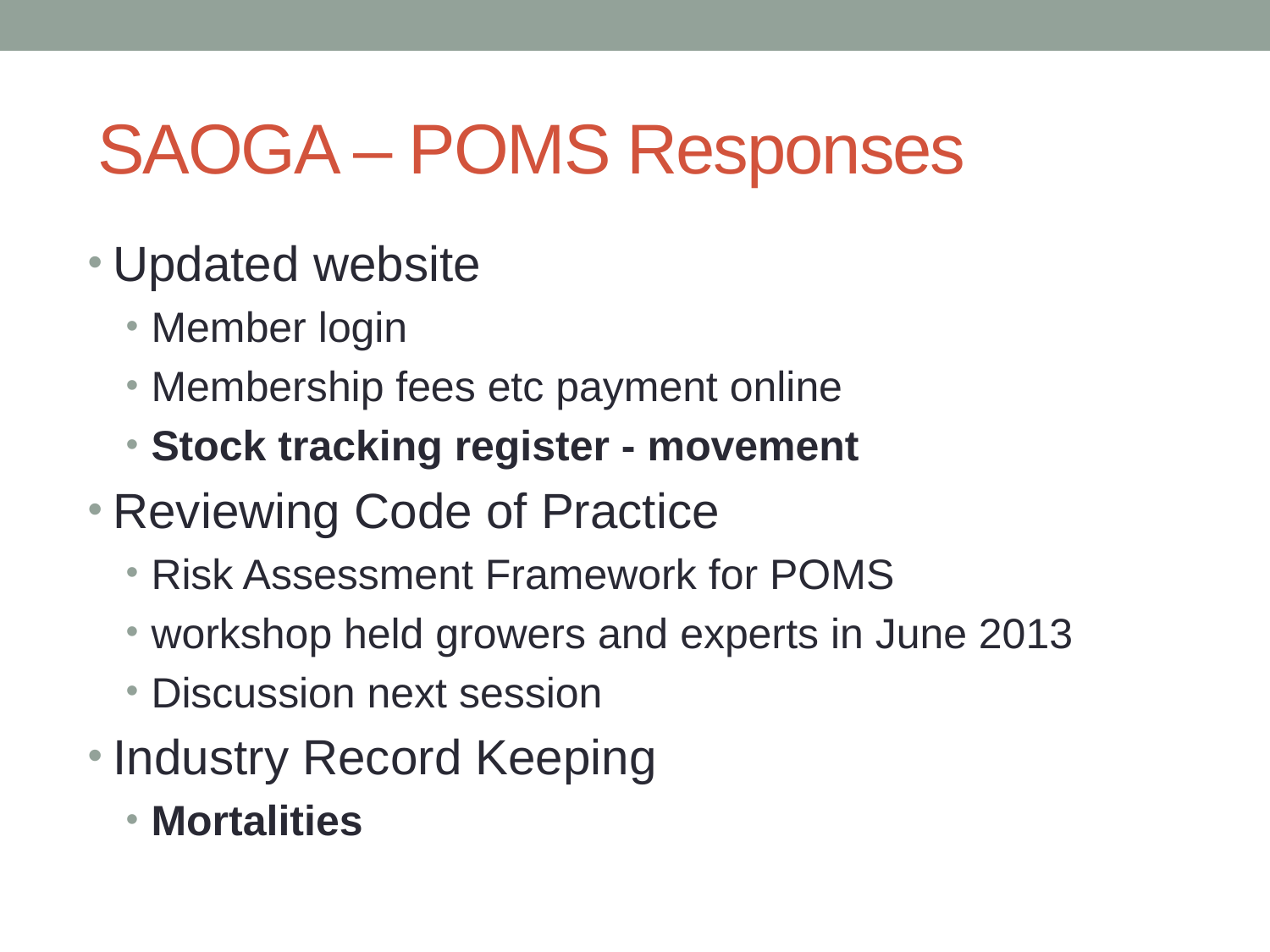

# SAOGA – POMS Responses
Updated website
Member login
Membership fees etc payment online
Stock tracking register - movement
Reviewing Code of Practice
Risk Assessment Framework for POMS
workshop held growers and experts in June 2013
Discussion next session
Industry Record Keeping
Mortalities